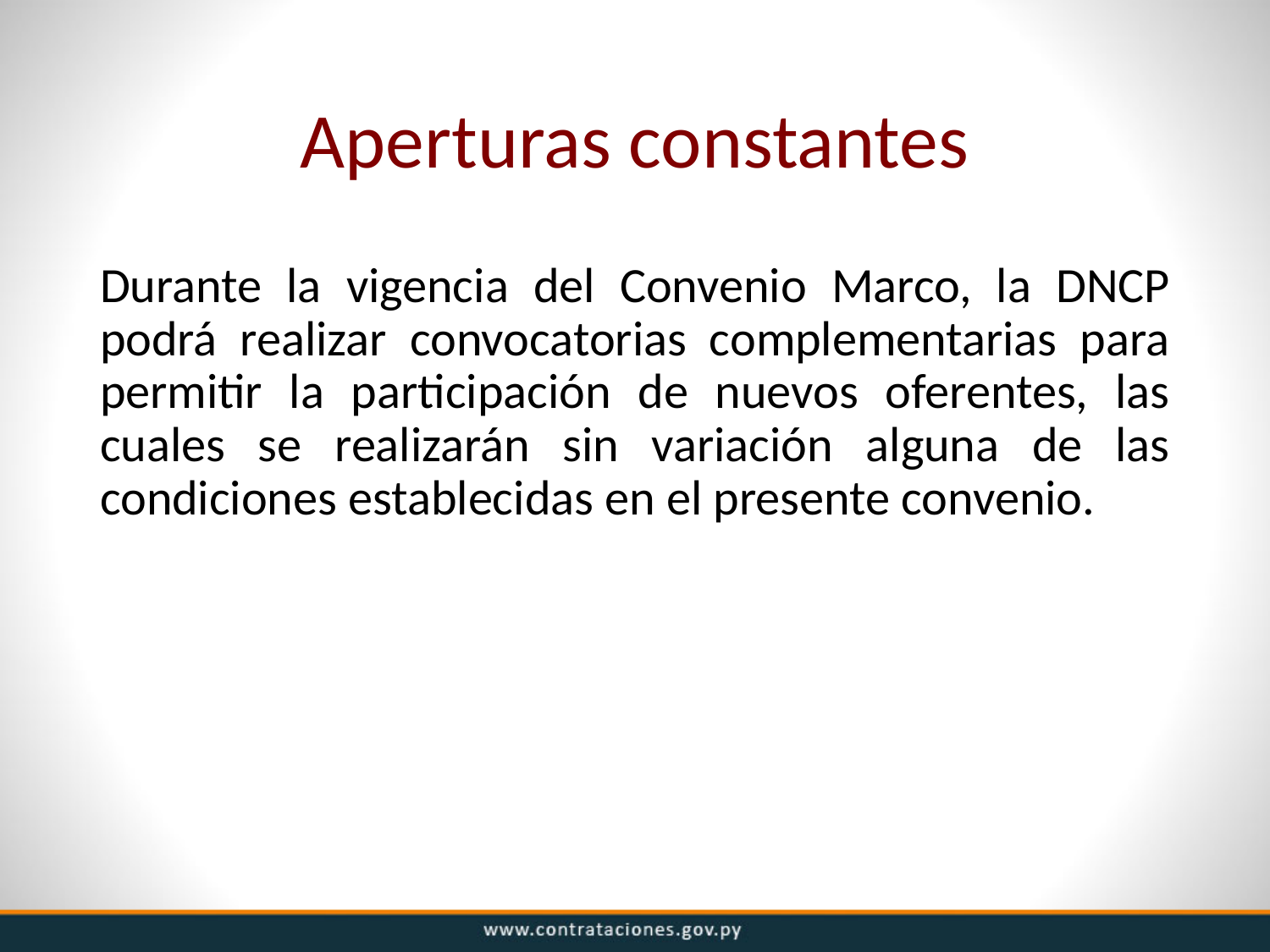

# Aperturas constantes
Durante la vigencia del Convenio Marco, la DNCP podrá realizar convocatorias complementarias para permitir la participación de nuevos oferentes, las cuales se realizarán sin variación alguna de las condiciones establecidas en el presente convenio.